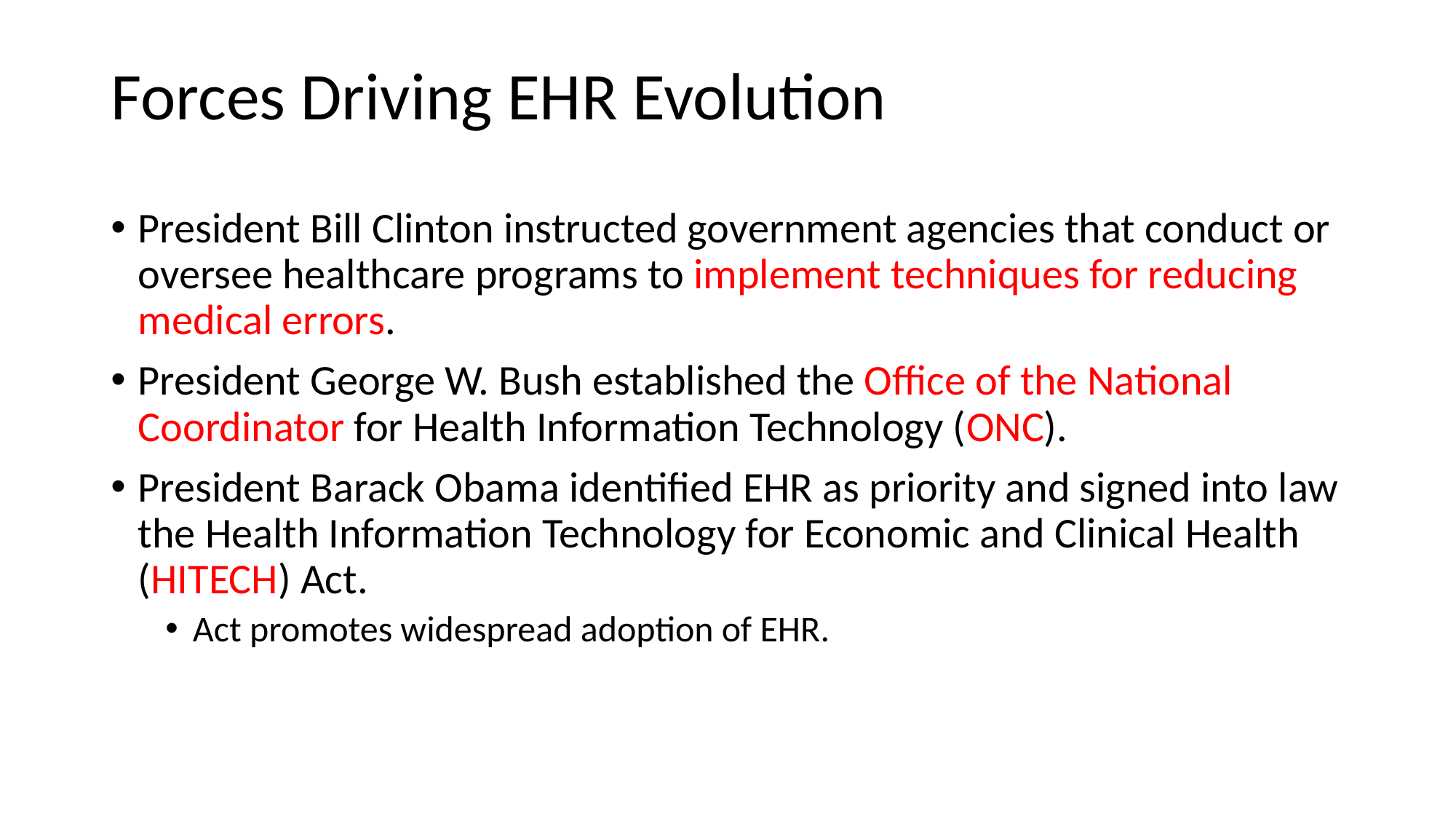

# Forces Driving EHR Evolution
President Bill Clinton instructed government agencies that conduct or oversee healthcare programs to implement techniques for reducing medical errors.
President George W. Bush established the Office of the National Coordinator for Health Information Technology (ONC).
President Barack Obama identified EHR as priority and signed into law the Health Information Technology for Economic and Clinical Health (HITECH) Act.
Act promotes widespread adoption of EHR.